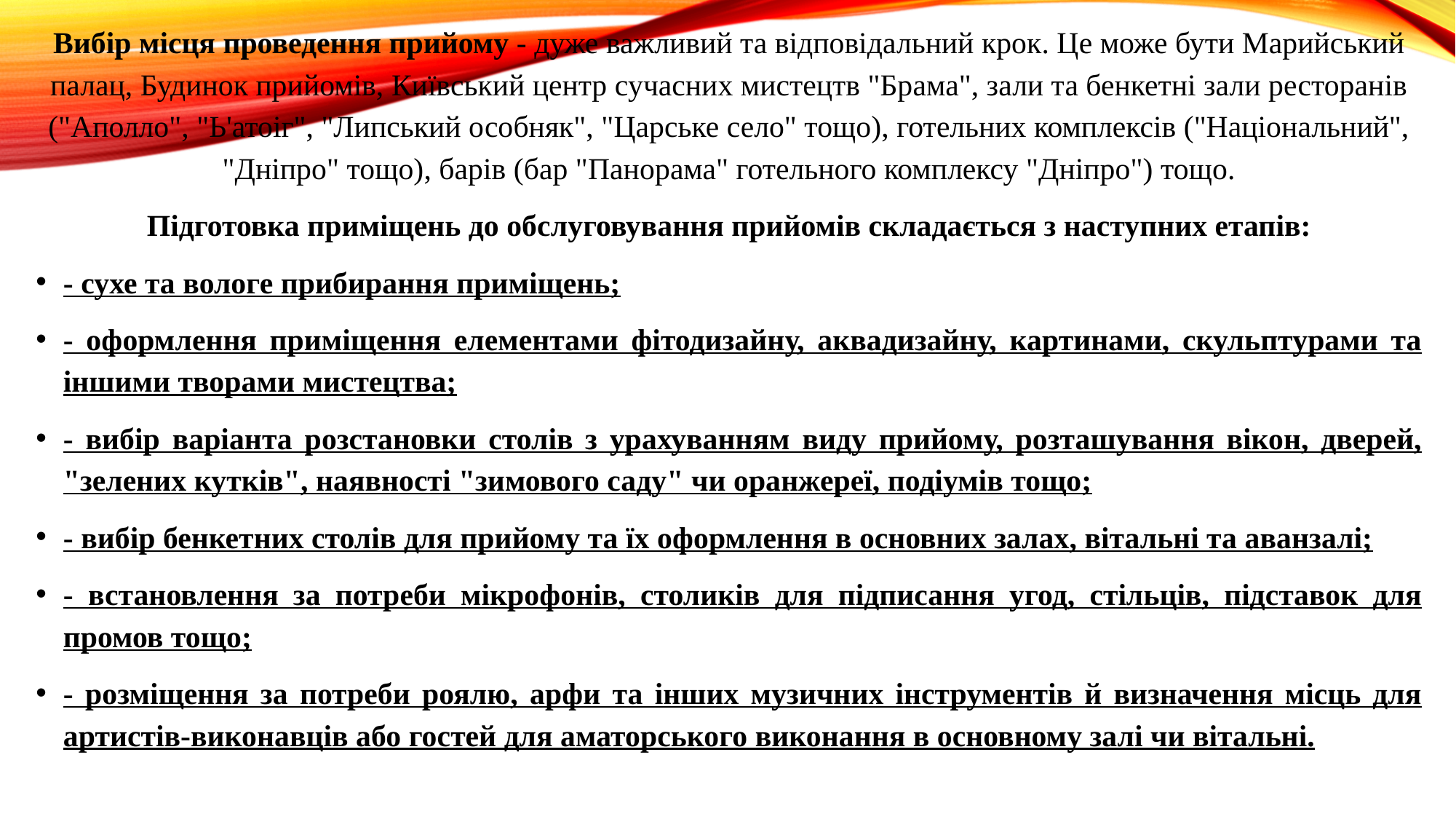

Вибір місця проведення прийому - дуже важливий та відповідальний крок. Це може бути Марийський палац, Будинок прийомів, Київський центр сучасних мистецтв "Брама", зали та бенкетні зали ресторанів ("Аполло", "Ь'атоіг", "Липський особняк", "Царське село" тощо), готельних комплексів ("Національний", "Дніпро" тощо), барів (бар "Панорама" готельного комплексу "Дніпро") тощо.
Підготовка приміщень до обслуговування прийомів складається з наступних етапів:
- сухе та вологе прибирання приміщень;
- оформлення приміщення елементами фітодизайну, аквадизайну, картинами, скульптурами та іншими творами мистецтва;
- вибір варіанта розстановки столів з урахуванням виду прийому, розташування вікон, дверей, "зелених кутків", наявності "зимового саду" чи оранжереї, подіумів тощо;
- вибір бенкетних столів для прийому та їх оформлення в основних залах, вітальні та аванзалі;
- встановлення за потреби мікрофонів, столиків для підписання угод, стільців, підставок для промов тощо;
- розміщення за потреби роялю, арфи та інших музичних інструментів й визначення місць для артистів-виконавців або гостей для аматорського виконання в основному залі чи вітальні.